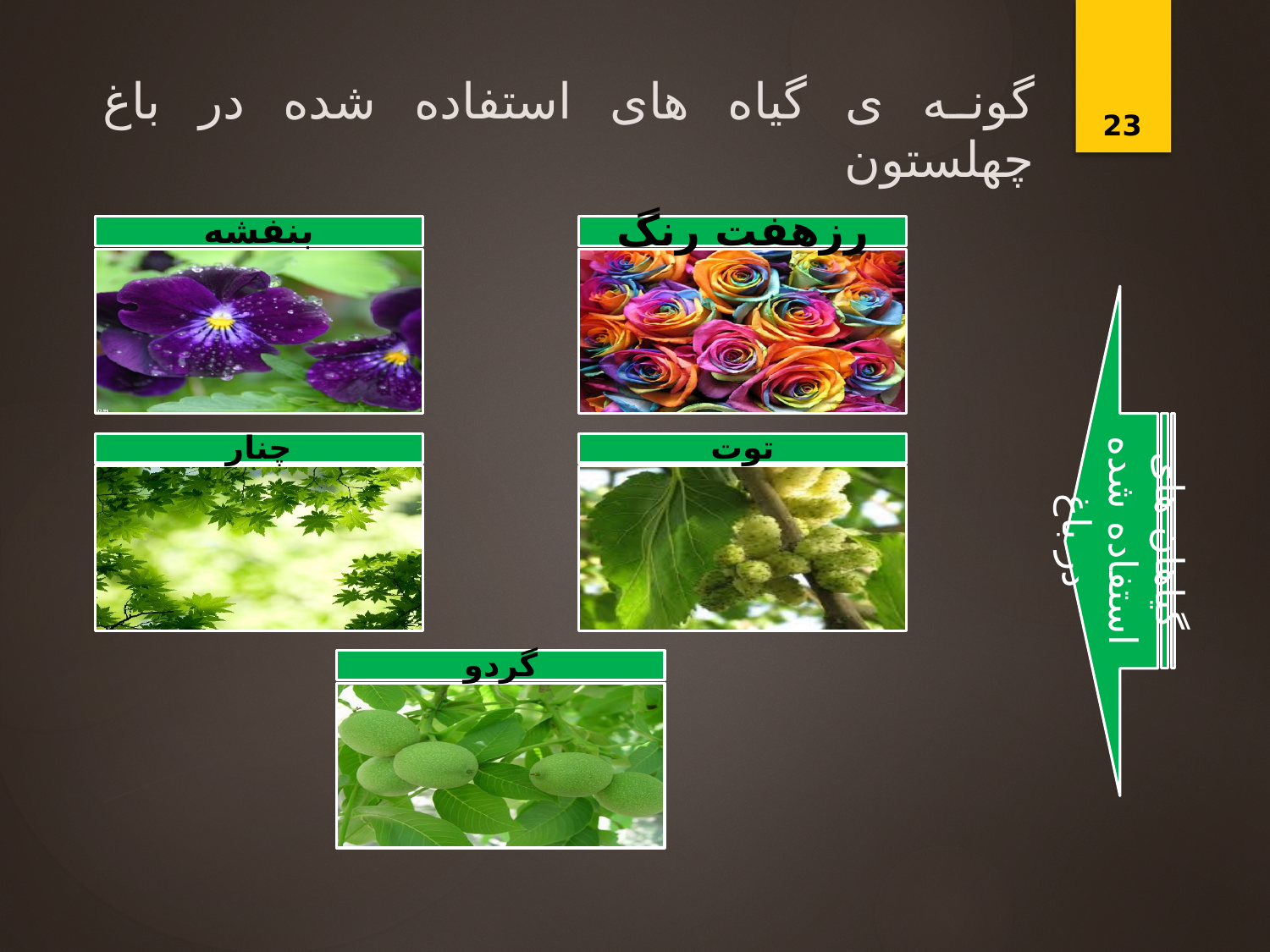

23
# گونه ی گیاه های استفاده شده در باغ چهلستون
توت
گردو
چنار
بنفشه
رزهفت رنگ
گیاهان های استفاده شده در باغ